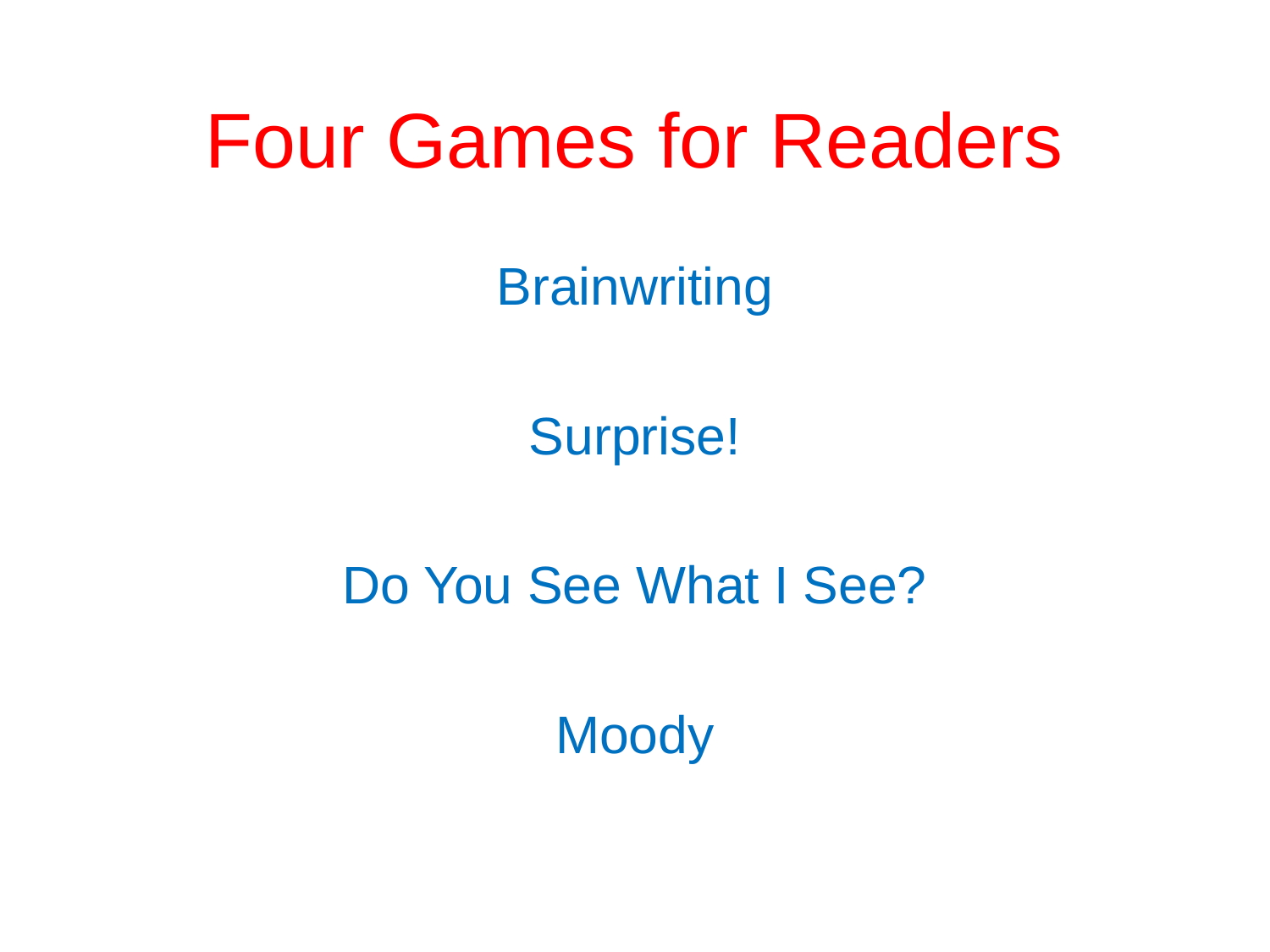

# Four Games for Readers
Brainwriting

Surprise!

Do You See What I See?

Moody